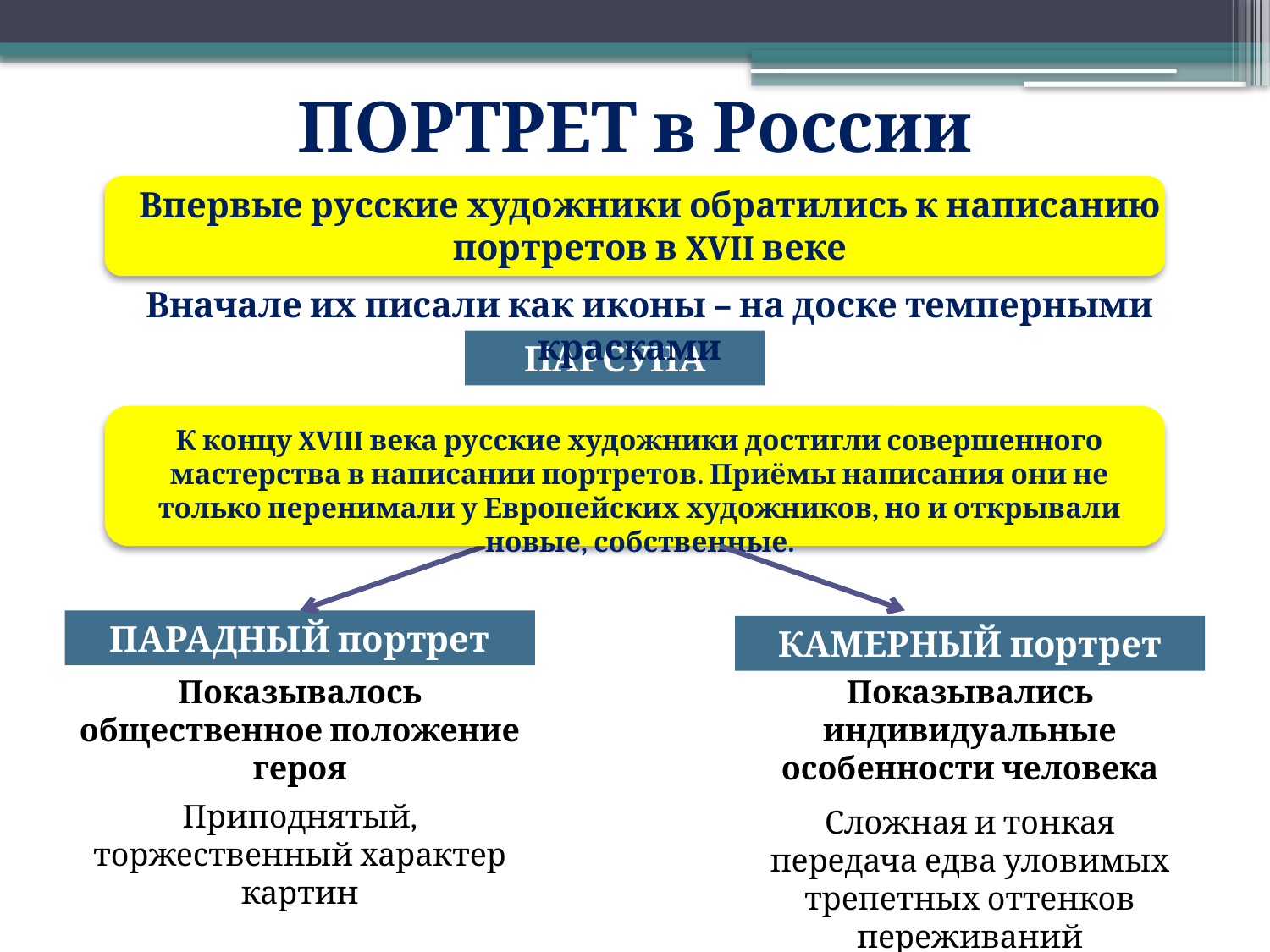

ПОРТРЕТ в России

Впервые русские художники обратились к написанию портретов в XVII веке
     Вначале их писали как иконы – на доске темперными красками
ПАРСУНА

К концу XVIII века русские художники достигли совершенного мастерства в написании портретов. Приёмы написания они не только перенимали у Европейских художников, но и открывали новые, собственные.
ПАРАДНЫЙ портрет
КАМЕРНЫЙ портрет
Показывалось общественное положение героя
Показывались индивидуальные особенности человека
Приподнятый, торжественный характер картин
Сложная и тонкая передача едва уловимых трепетных оттенков переживаний